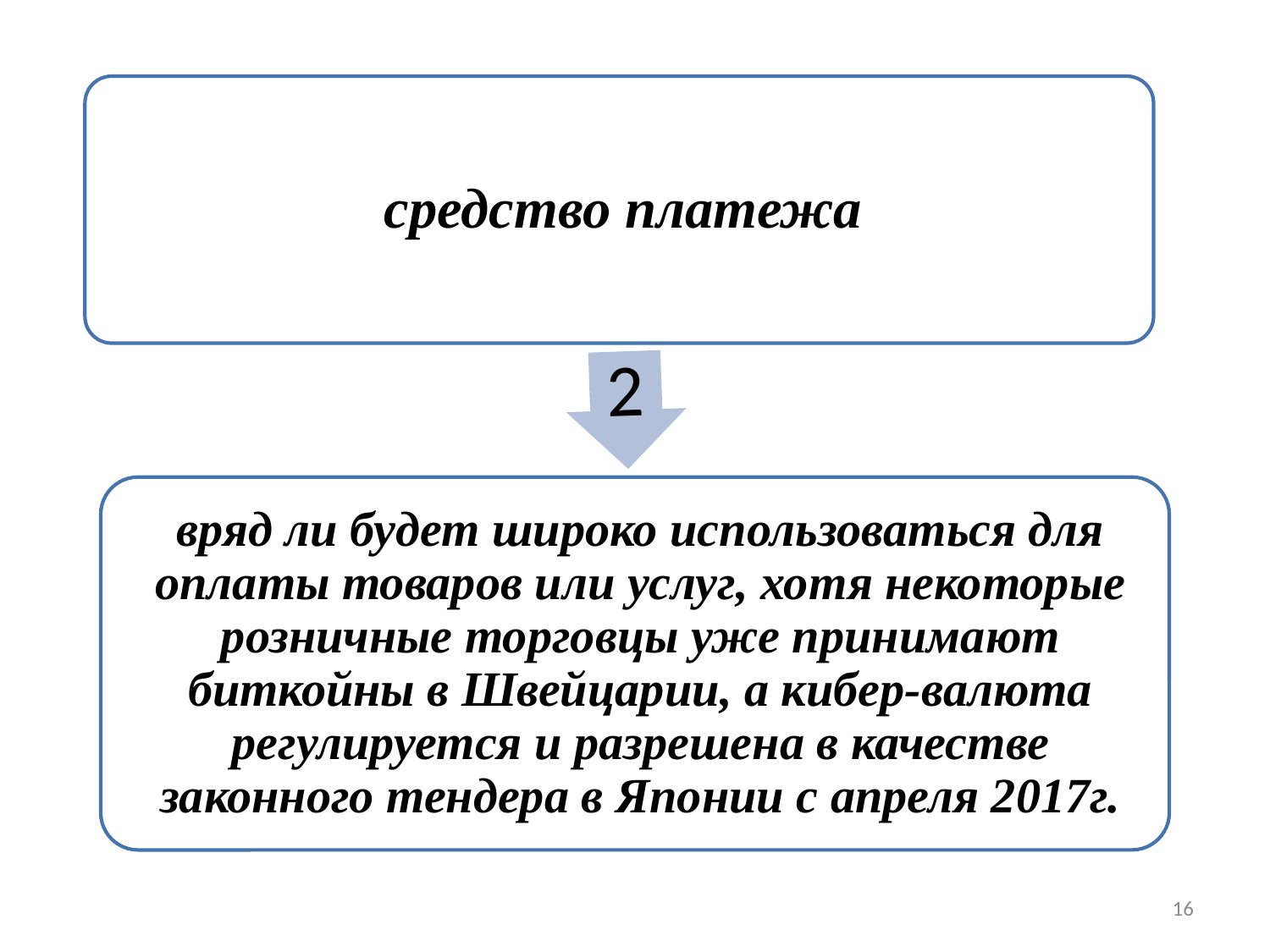

средство платежа
2
вряд ли будет широко использоваться для оплаты товаров или услуг, хотя некоторые розничные торговцы уже принимают биткойны в Швейцарии, а кибер-валюта регулируется и разрешена в качестве законного тендера в Японии с апреля 2017г.
16